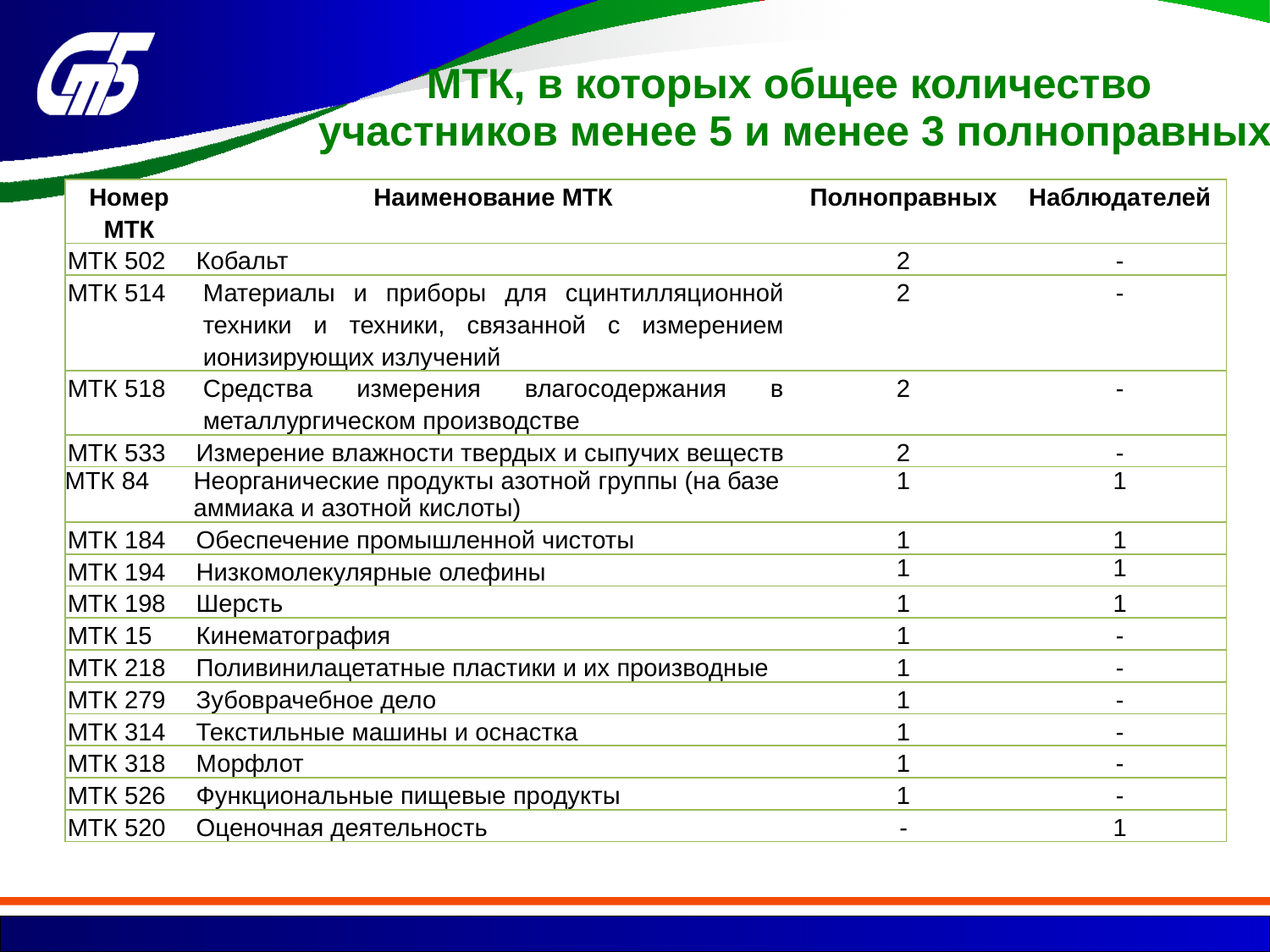

МТК, в которых общее количество
участников менее 5 и менее 3 полноправных
| Номер МТК | Наименование МТК | Полноправных | Наблюдателей |
| --- | --- | --- | --- |
| МТК 502 | Кобальт | 2 | - |
| МТК 514 | Материалы и приборы для сцинтилляционной техники и техники, связанной с измерением ионизирующих излучений | 2 | - |
| МТК 518 | Средства измерения влагосодержания в металлургическом производстве | 2 | - |
| МТК 533 | Измерение влажности твердых и сыпучих веществ | 2 | - |
| МТК 84 | Неорганические продукты азотной группы (на базе аммиака и азотной кислоты) | 1 | 1 |
| МТК 184 | Обеспечение промышленной чистоты | 1 | 1 |
| МТК 194 | Низкомолекулярные олефины | 1 | 1 |
| МТК 198 | Шерсть | 1 | 1 |
| МТК 15 | Кинематография | 1 | - |
| МТК 218 | Поливинилацетатные пластики и их производные | 1 | - |
| МТК 279 | Зубоврачебное дело | 1 | - |
| МТК 314 | Текстильные машины и оснастка | 1 | - |
| МТК 318 | Морфлот | 1 | - |
| МТК 526 | Функциональные пищевые продукты | 1 | - |
| МТК 520 | Оценочная деятельность | - | 1 |